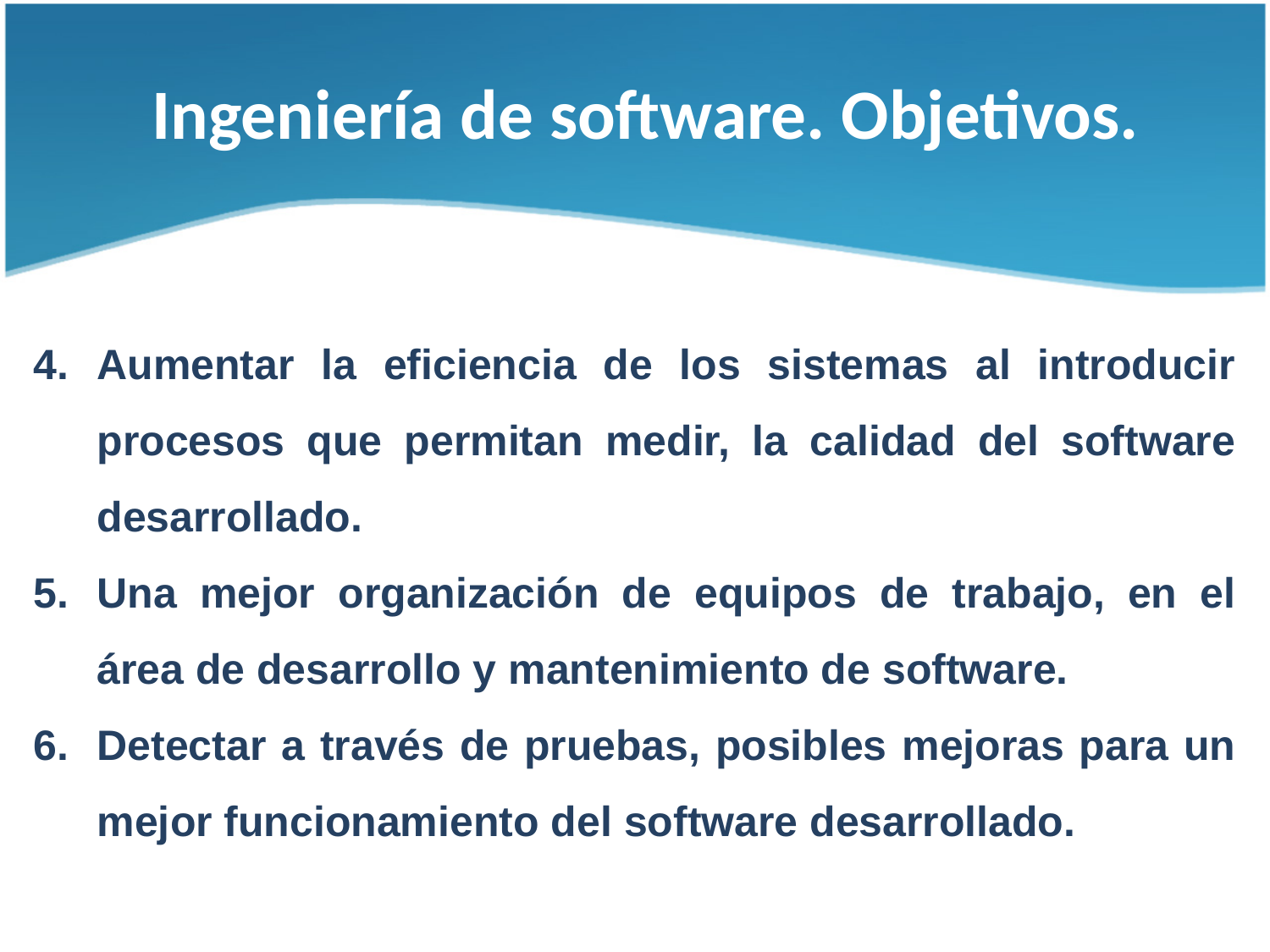

# Ingeniería de software. Objetivos.
Aumentar la eficiencia de los sistemas al introducir procesos que permitan medir, la calidad del software desarrollado.
Una mejor organización de equipos de trabajo, en el área de desarrollo y mantenimiento de software.
Detectar a través de pruebas, posibles mejoras para un mejor funcionamiento del software desarrollado.